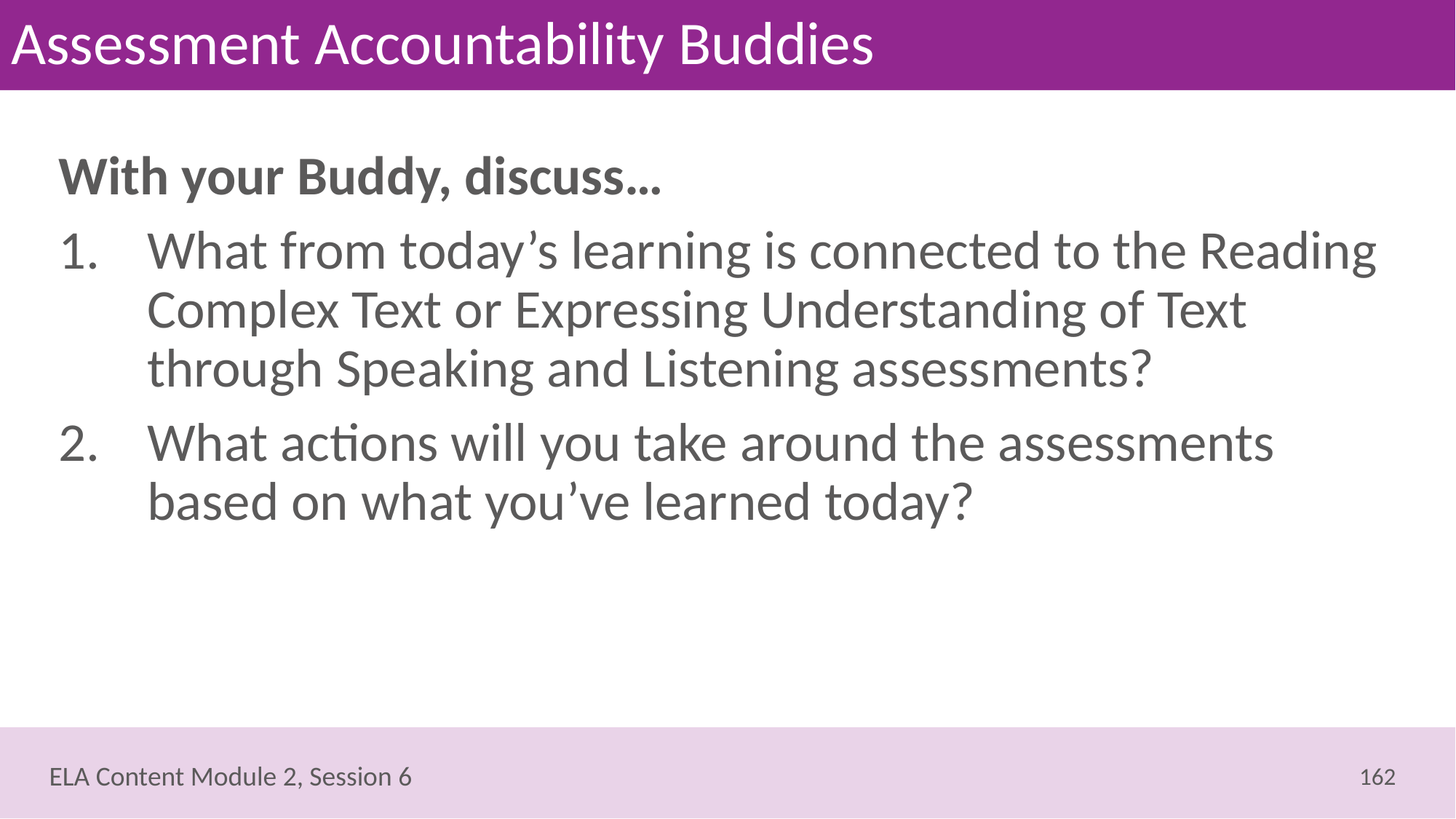

# Assessment Accountability Buddies
With your Buddy, discuss…
What from today’s learning is connected to the Reading Complex Text or Expressing Understanding of Text through Speaking and Listening assessments?
What actions will you take around the assessments based on what you’ve learned today?

162